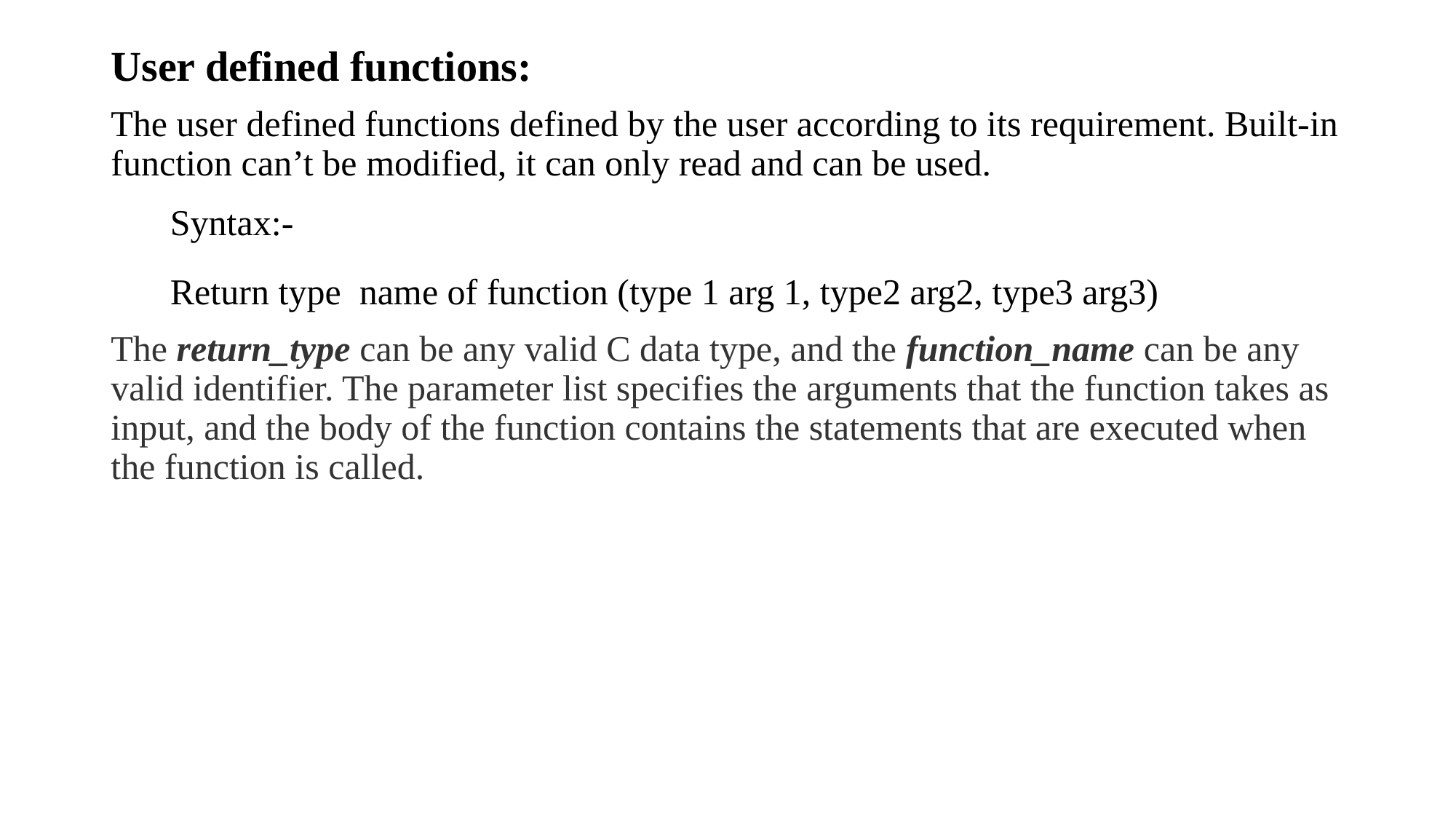

User defined functions:
The user defined functions defined by the user according to its requirement. Built-in function can’t be modified, it can only read and can be used.
Syntax:-
Return type  name of function (type 1 arg 1, type2 arg2, type3 arg3)
The return_type can be any valid C data type, and the function_name can be any valid identifier. The parameter list specifies the arguments that the function takes as input, and the body of the function contains the statements that are executed when the function is called.